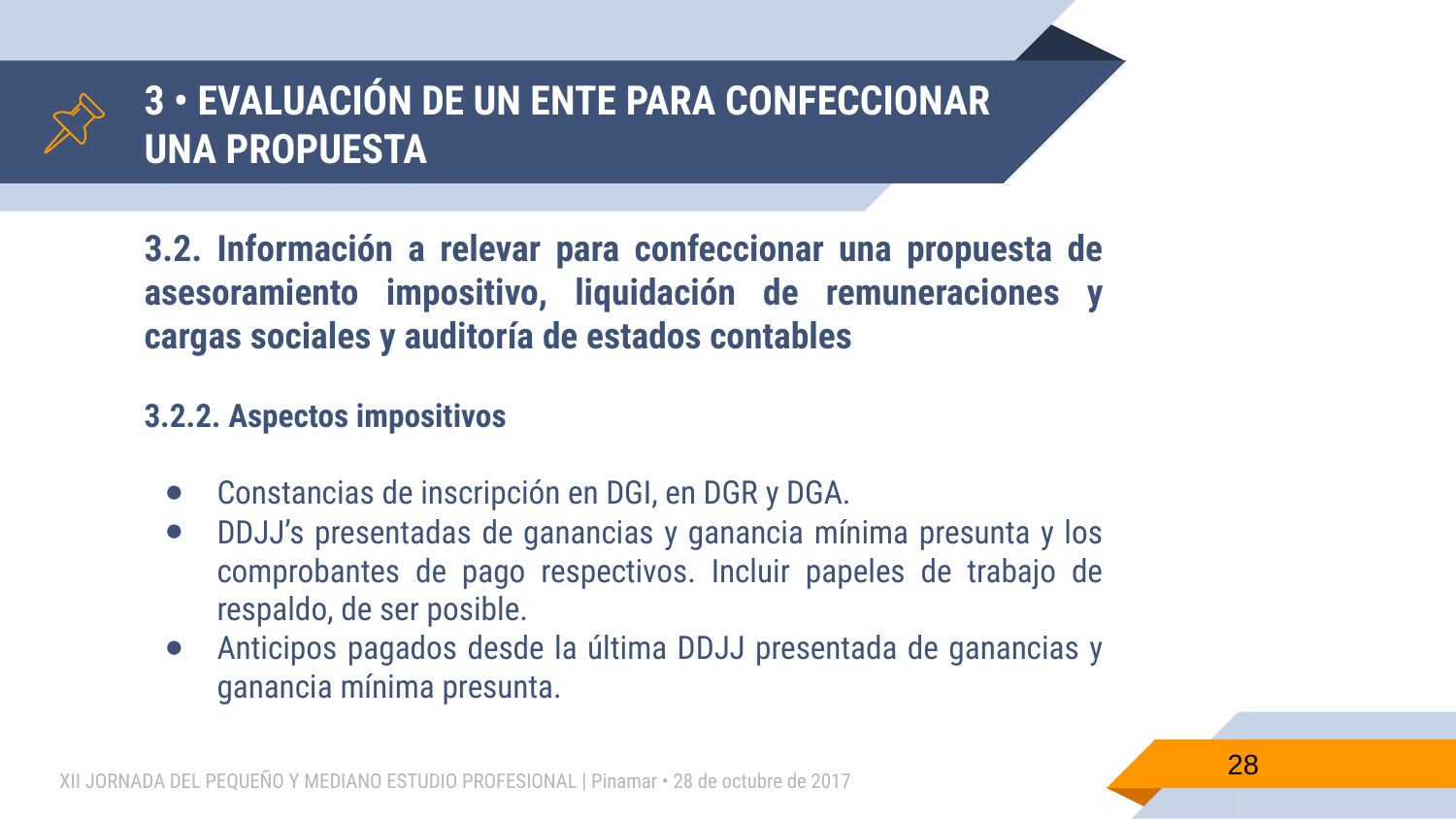

# 3 • EVALUACIÓN DE UN ENTE PARA CONFECCIONAR UNA PROPUESTA

3.2. Información a relevar para confeccionar una propuesta de asesoramiento impositivo, liquidación de remuneraciones y cargas sociales y auditoría de estados contables

3.2.2. Aspectos impositivos

Constancias de inscripción en DGI, en DGR y DGA.
DDJJ’s presentadas de ganancias y ganancia mínima presunta y los comprobantes de pago respectivos. Incluir papeles de trabajo de respaldo, de ser posible.
Anticipos pagados desde la última DDJJ presentada de ganancias y ganancia mínima presunta.
28